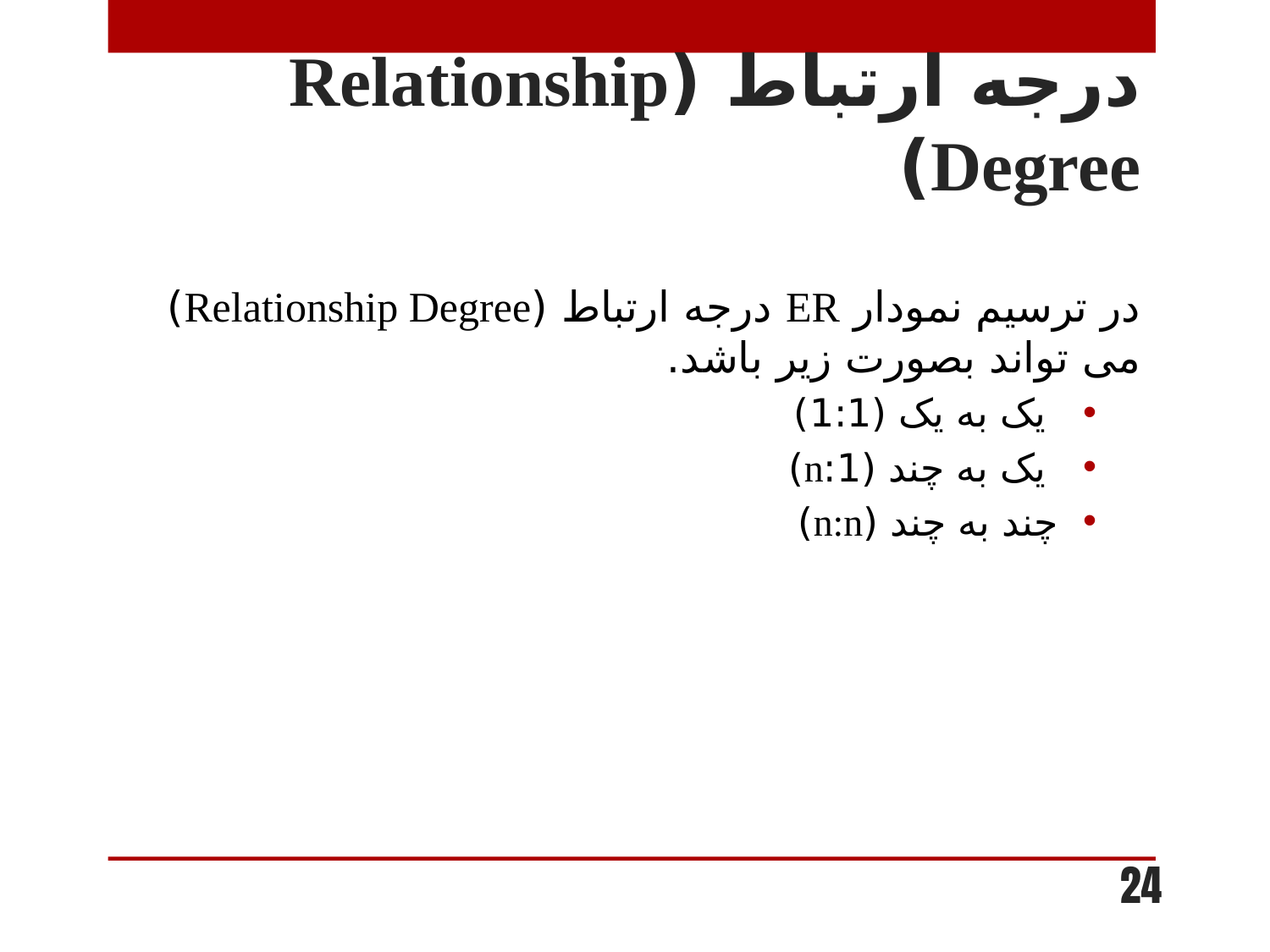

# درجه ارتباط (Relationship Degree)
در ترسیم نمودار ER درجه ارتباط (Relationship Degree) می تواند بصورت زیر باشد.
 یک به یک (1:1)
 یک به چند (1:n)
چند به چند (n:n)

24